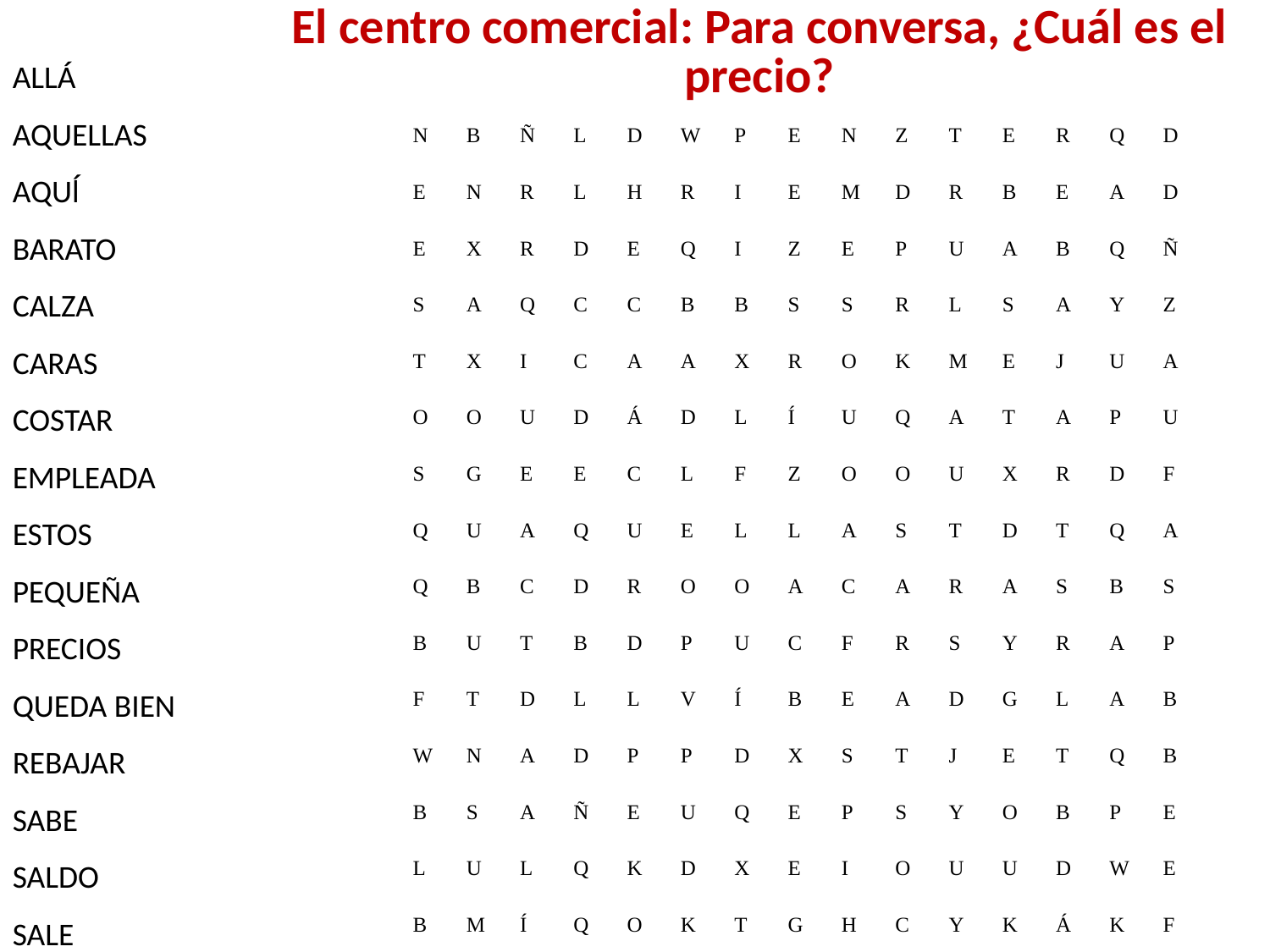

El centro comercial: Para conversa, ¿Cuál es el precio?
ALLÁ
AQUELLAS
AQUĺ
BARATO
CALZA
CARAS
COSTAR
EMPLEADA
ESTOS
PEQUEÑA
PRECIOS
QUEDA BIEN
REBAJAR
SABE
SALDO
SALE
| N | B | Ñ | L | D | W | P | E | N | Z | T | E | R | Q | D |
| --- | --- | --- | --- | --- | --- | --- | --- | --- | --- | --- | --- | --- | --- | --- |
| E | N | R | L | H | R | I | E | M | D | R | B | E | A | D |
| E | X | R | D | E | Q | I | Z | E | P | U | A | B | Q | Ñ |
| S | A | Q | C | C | B | B | S | S | R | L | S | A | Y | Z |
| T | X | I | C | A | A | X | R | O | K | M | E | J | U | A |
| O | O | U | D | Á | D | L | Í | U | Q | A | T | A | P | U |
| S | G | E | E | C | L | F | Z | O | O | U | X | R | D | F |
| Q | U | A | Q | U | E | L | L | A | S | T | D | T | Q | A |
| Q | B | C | D | R | O | O | A | C | A | R | A | S | B | S |
| B | U | T | B | D | P | U | C | F | R | S | Y | R | A | P |
| F | T | D | L | L | V | Í | B | E | A | D | G | L | A | B |
| W | N | A | D | P | P | D | X | S | T | J | E | T | Q | B |
| B | S | A | Ñ | E | U | Q | E | P | S | Y | O | B | P | E |
| L | U | L | Q | K | D | X | E | I | O | U | U | D | W | E |
| B | M | Í | Q | O | K | T | G | H | C | Y | K | Á | K | F |